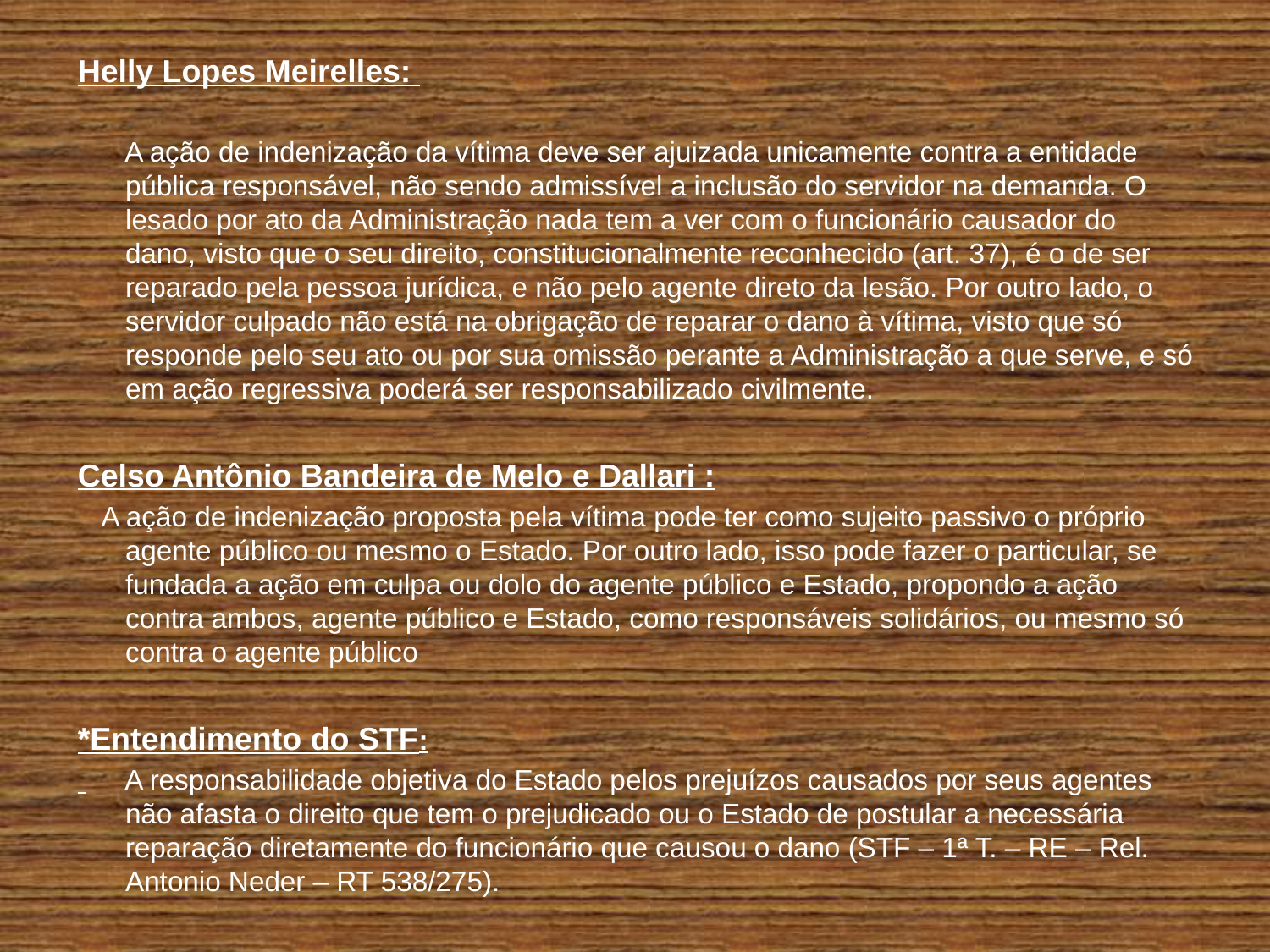

Helly Lopes Meirelles:

      A ação de indenização da vítima deve ser ajuizada unicamente contra a entidade pública responsável, não sendo admissível a inclusão do servidor na demanda. O lesado por ato da Administração nada tem a ver com o funcionário causador do dano, visto que o seu direito, constitucionalmente reconhecido (art. 37), é o de ser reparado pela pessoa jurídica, e não pelo agente direto da lesão. Por outro lado, o servidor culpado não está na obrigação de reparar o dano à vítima, visto que só responde pelo seu ato ou por sua omissão perante a Administração a que serve, e só em ação regressiva poderá ser responsabilizado civilmente.

Celso Antônio Bandeira de Melo e Dallari :
   A ação de indenização proposta pela vítima pode ter como sujeito passivo o próprio agente público ou mesmo o Estado. Por outro lado, isso pode fazer o particular, se fundada a ação em culpa ou dolo do agente público e Estado, propondo a ação contra ambos, agente público e Estado, como responsáveis solidários, ou mesmo só contra o agente público

*Entendimento do STF:
      A responsabilidade objetiva do Estado pelos prejuízos causados por seus agentes não afasta o direito que tem o prejudicado ou o Estado de postular a necessária reparação diretamente do funcionário que causou o dano (STF – 1ª T. – RE – Rel. Antonio Neder – RT 538/275).